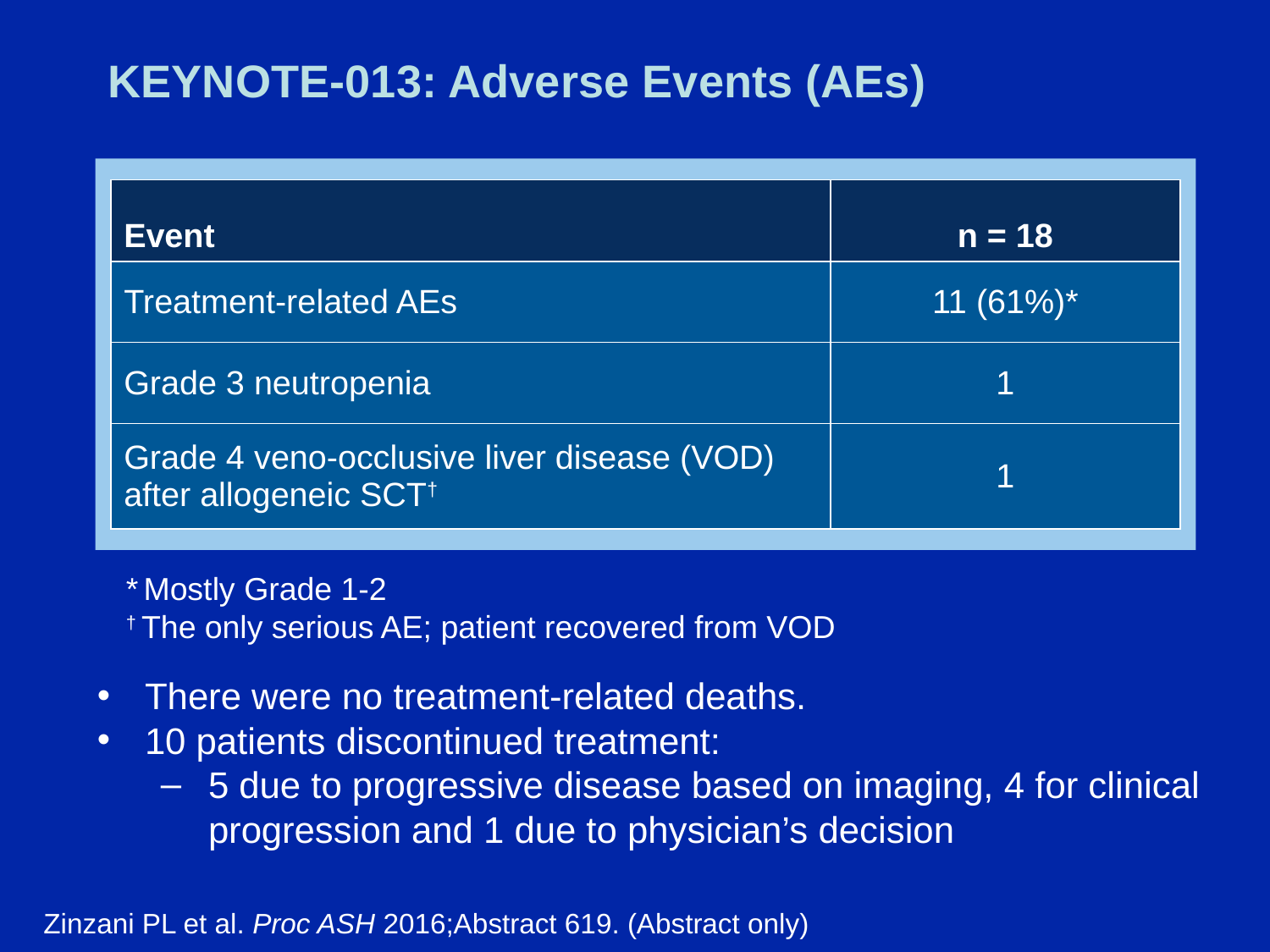

# KEYNOTE-013: Adverse Events (AEs)

| Event | n = 18 |
| --- | --- |
| Treatment-related AEs | 11 (61%)\* |
| Grade 3 neutropenia | 1 |
| Grade 4 veno-occlusive liver disease (VOD) after allogeneic SCT† | 1 |
* Mostly Grade 1-2
† The only serious AE; patient recovered from VOD
There were no treatment-related deaths.
10 patients discontinued treatment:
5 due to progressive disease based on imaging, 4 for clinical progression and 1 due to physician’s decision
Zinzani PL et al. Proc ASH 2016;Abstract 619. (Abstract only)